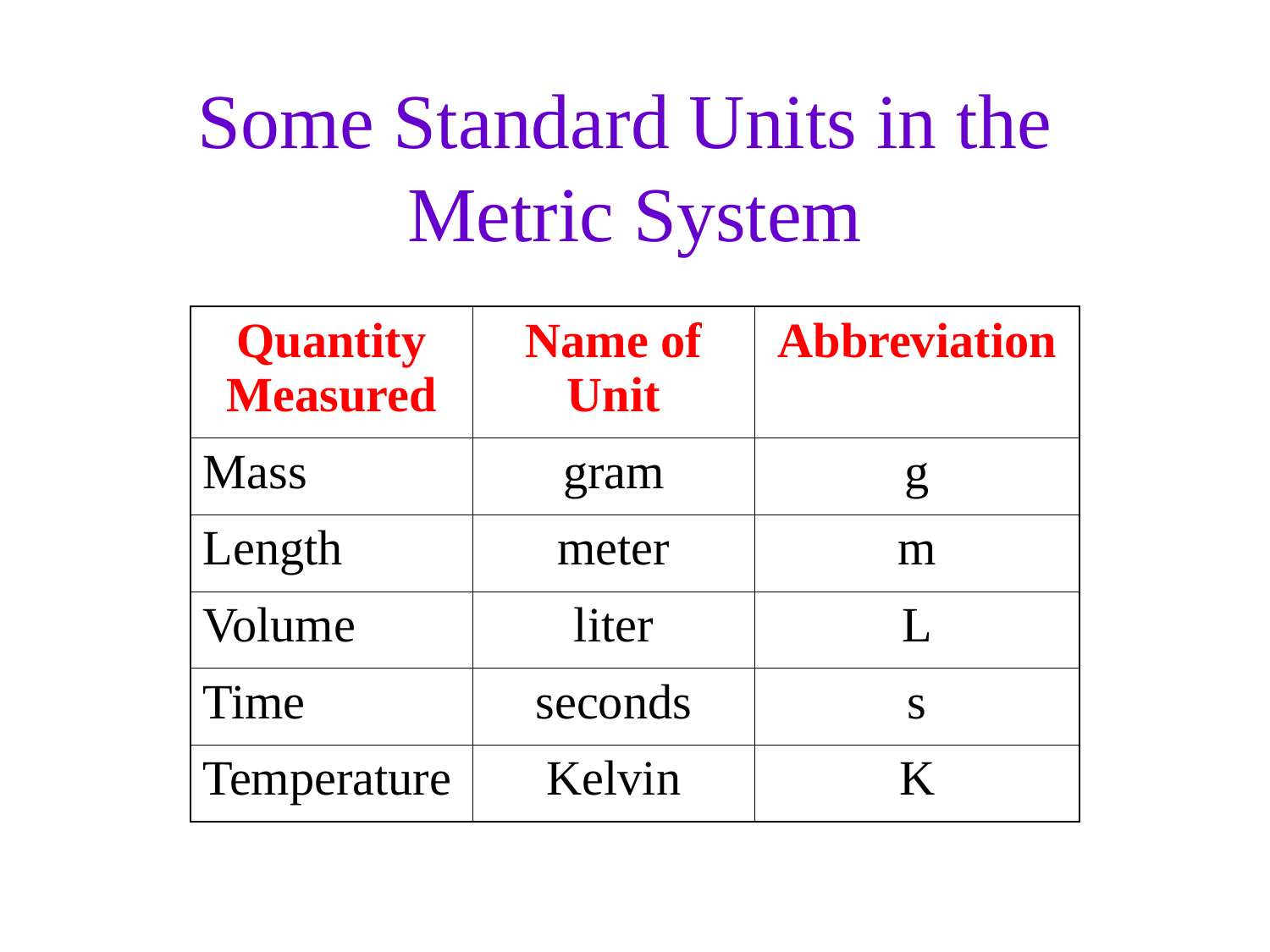

Some Standard Units in the
Metric System
| Quantity Measured | Name of Unit | Abbreviation |
| --- | --- | --- |
| Mass | gram | g |
| Length | meter | m |
| Volume | liter | L |
| Time | seconds | s |
| Temperature | Kelvin | K |